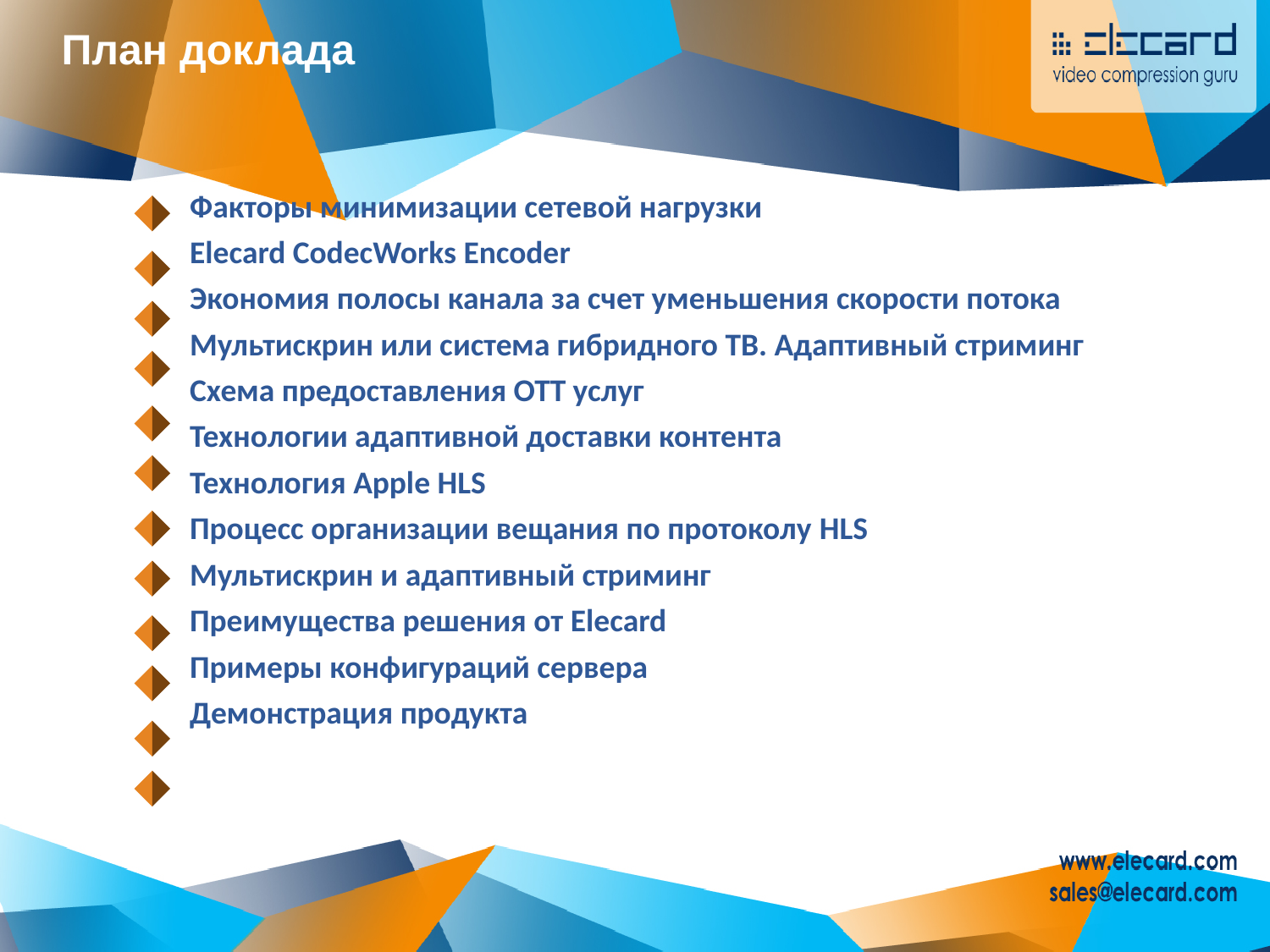

План доклада
Факторы минимизации сетевой нагрузки
Elecard CodecWorks Encoder
Экономия полосы канала за счет уменьшения скорости потока
Мультискрин или система гибридного ТВ. Адаптивный стриминг
Схема предоставления ОТТ услуг
Технологии адаптивной доставки контента
Технология Apple HLS
Процесс организации вещания по протоколу HLS
Мультискрин и адаптивный стриминг
Преимущества решения от Elecard
Примеры конфигураций сервера
Демонстрация продукта